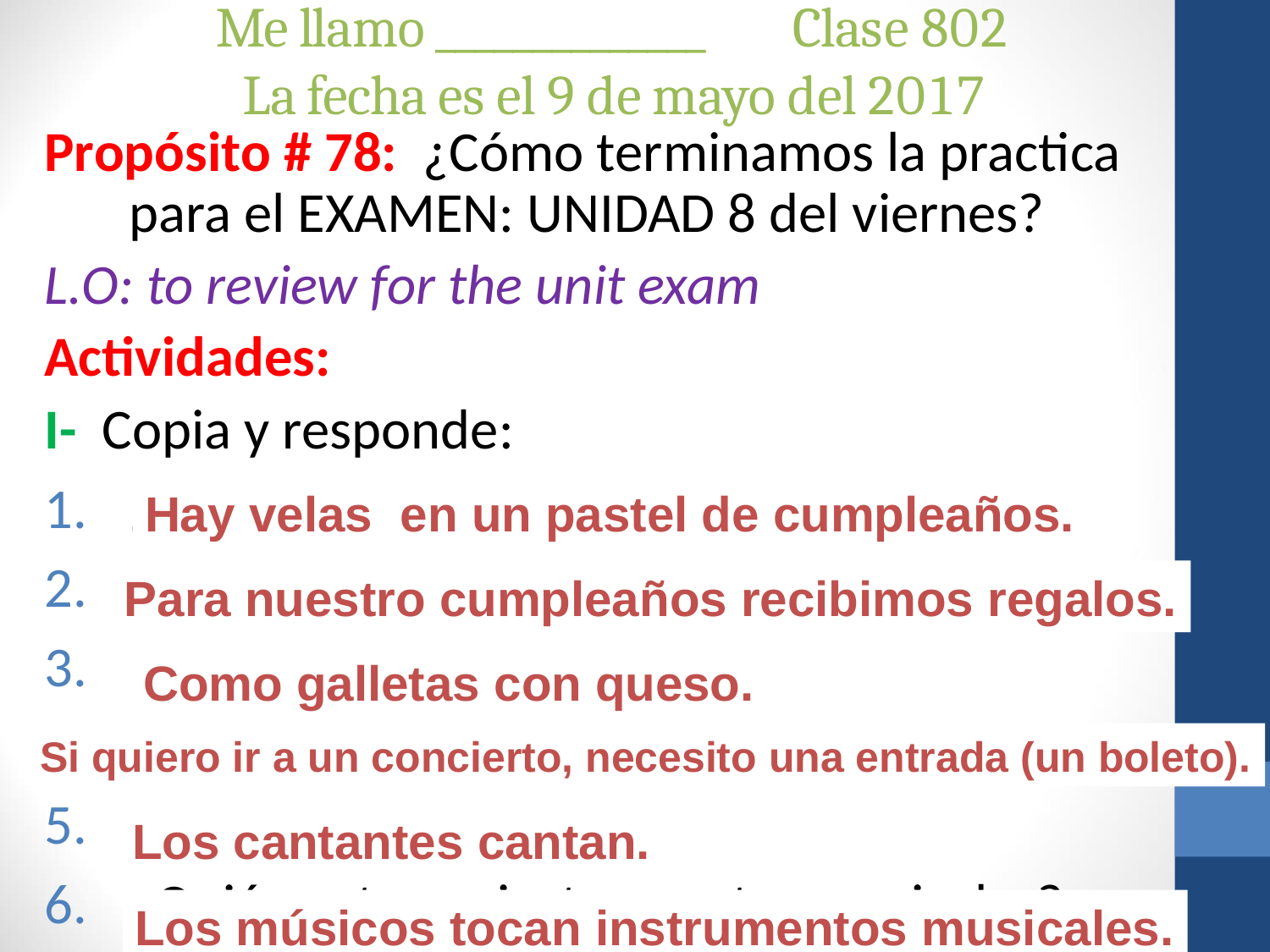

# Me llamo ______________        Clase 802 La fecha es el 9 de mayo del 2017
Propósito # 78:  ¿Cómo terminamos la practica para el EXAMEN: UNIDAD 8 del viernes?
L.O: to review for the unit exam
Actividades:
I-  Copia y responde:
¿Qué hay en un pastel de cumpleaños?
¿Qué recibimos para nuestro cumpleaños?
¿Qué comes con queso?
Si quieres ir a un concierto, ¿Qué necesitas?
¿Quiénes cantan?
¿Quiénes tocan instrumentos musicales?

Hay velas  en un pastel de cumpleaños.
Para nuestro cumpleaños recibimos regalos.
Como galletas con queso.
Si quiero ir a un concierto, necesito una entrada (un boleto).
Los cantantes cantan.
Los músicos tocan instrumentos musicales.